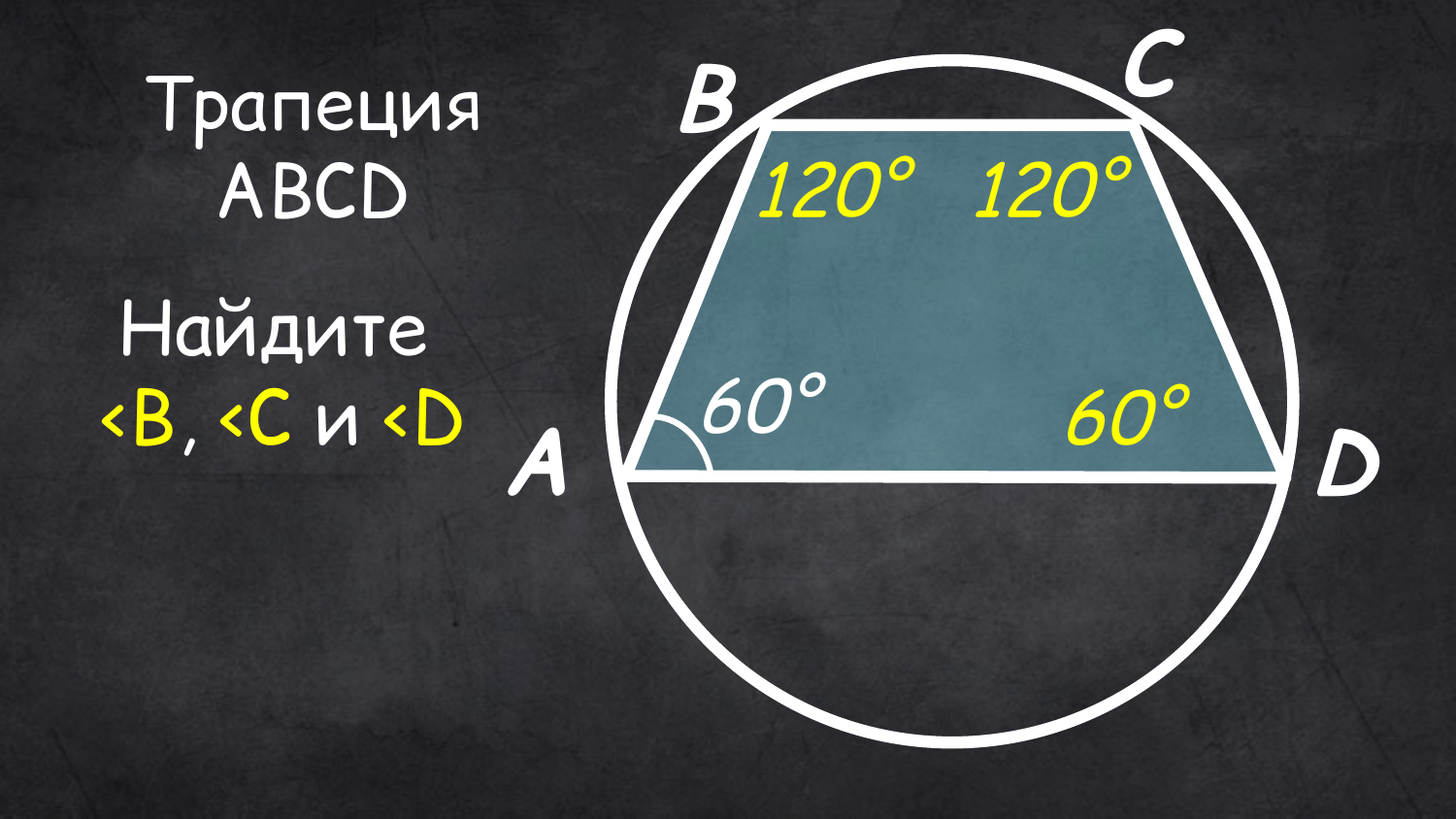

С
Трапеция
ABCD
B

120°
120°
# Найдите <B, <C и <D
60°
60°
А
D